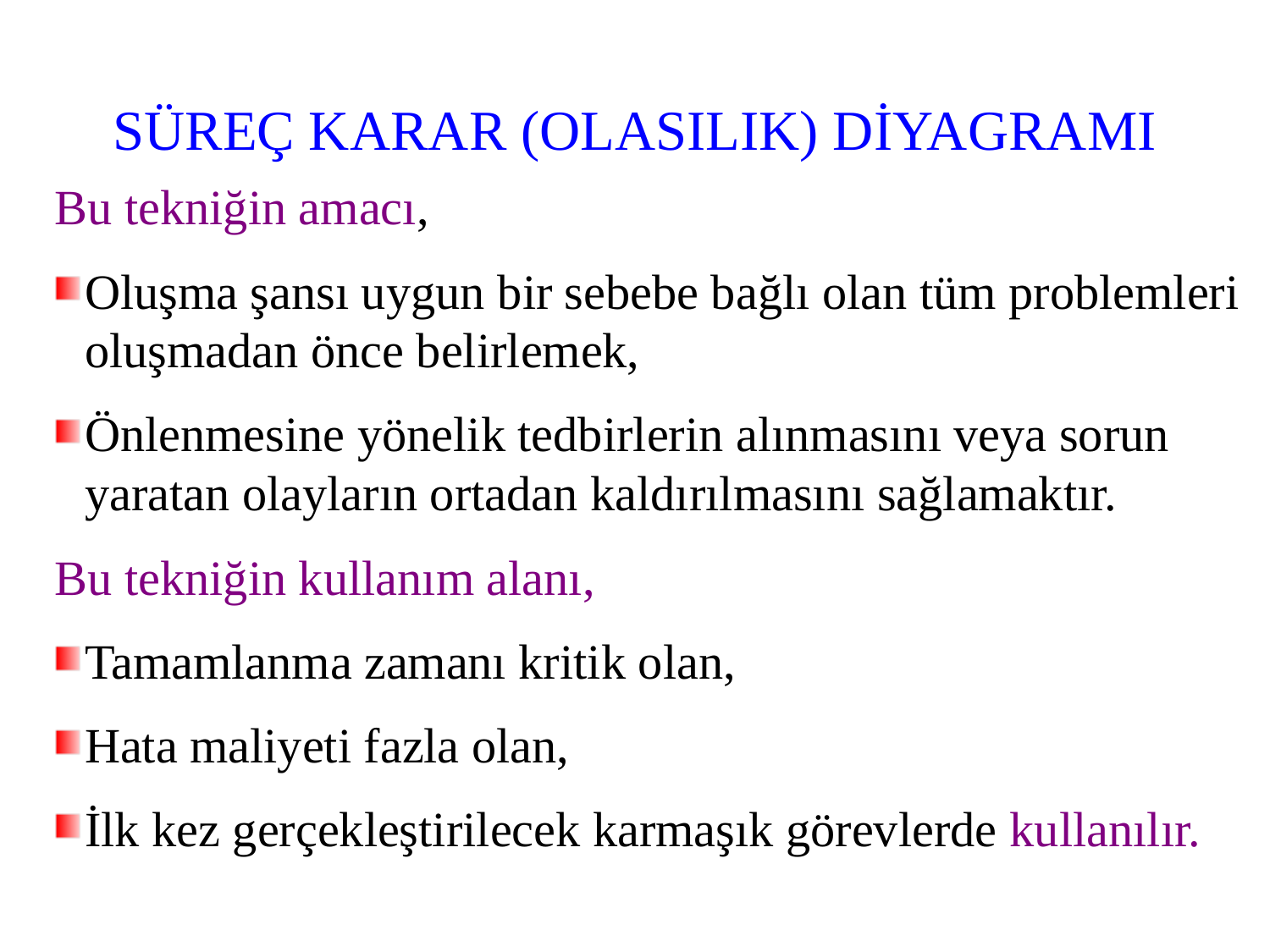

SÜREÇ KARAR (OLASILIK) DİYAGRAMI
Bu tekniğin amacı,
Oluşma şansı uygun bir sebebe bağlı olan tüm problemleri oluşmadan önce belirlemek,
Önlenmesine yönelik tedbirlerin alınmasını veya sorun yaratan olayların ortadan kaldırılmasını sağlamaktır.
Bu tekniğin kullanım alanı,
Tamamlanma zamanı kritik olan,
Hata maliyeti fazla olan,
İlk kez gerçekleştirilecek karmaşık görevlerde kullanılır.